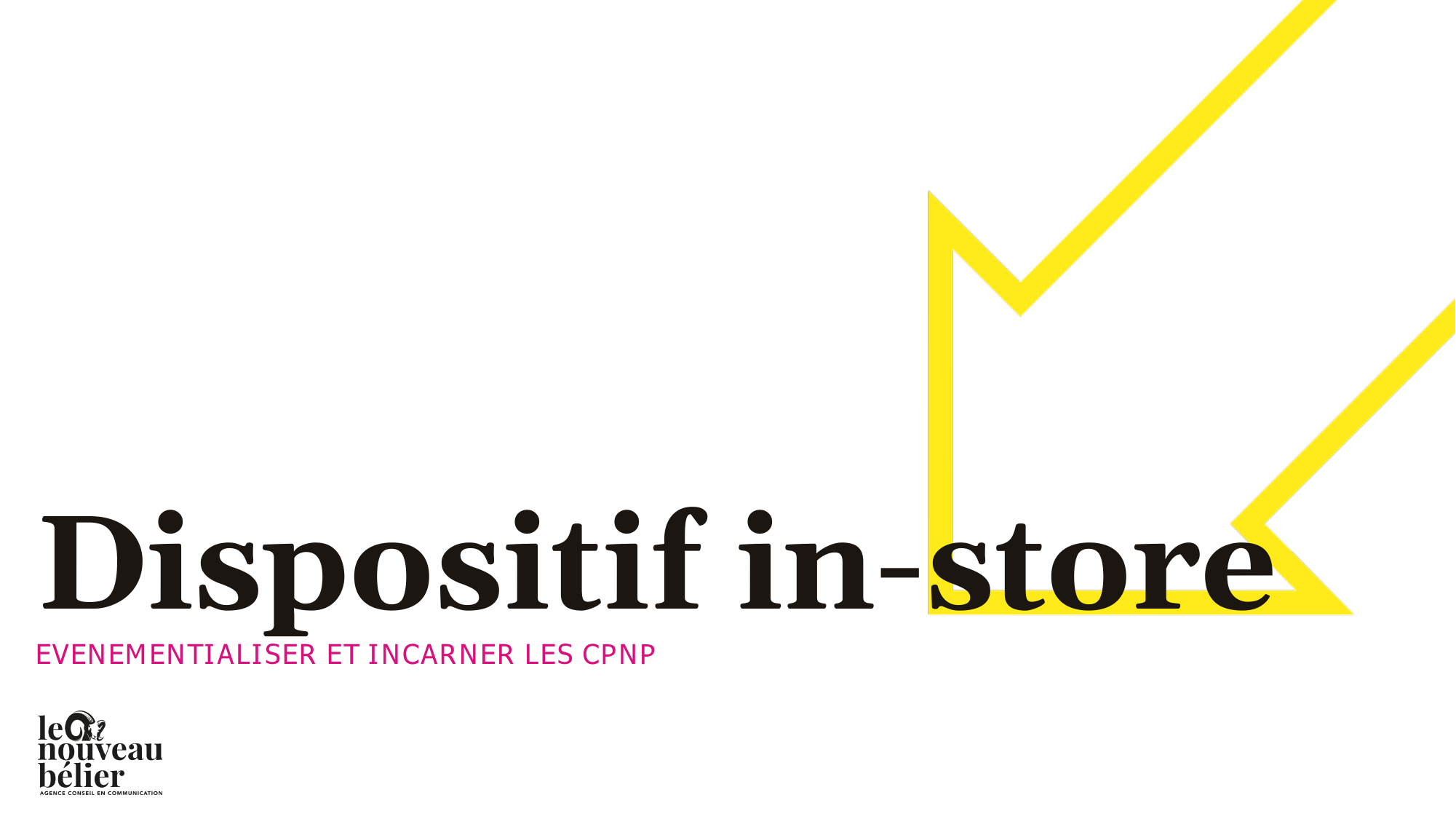

# Dispositif in-store
Evenementialiser et incarner les CPNP